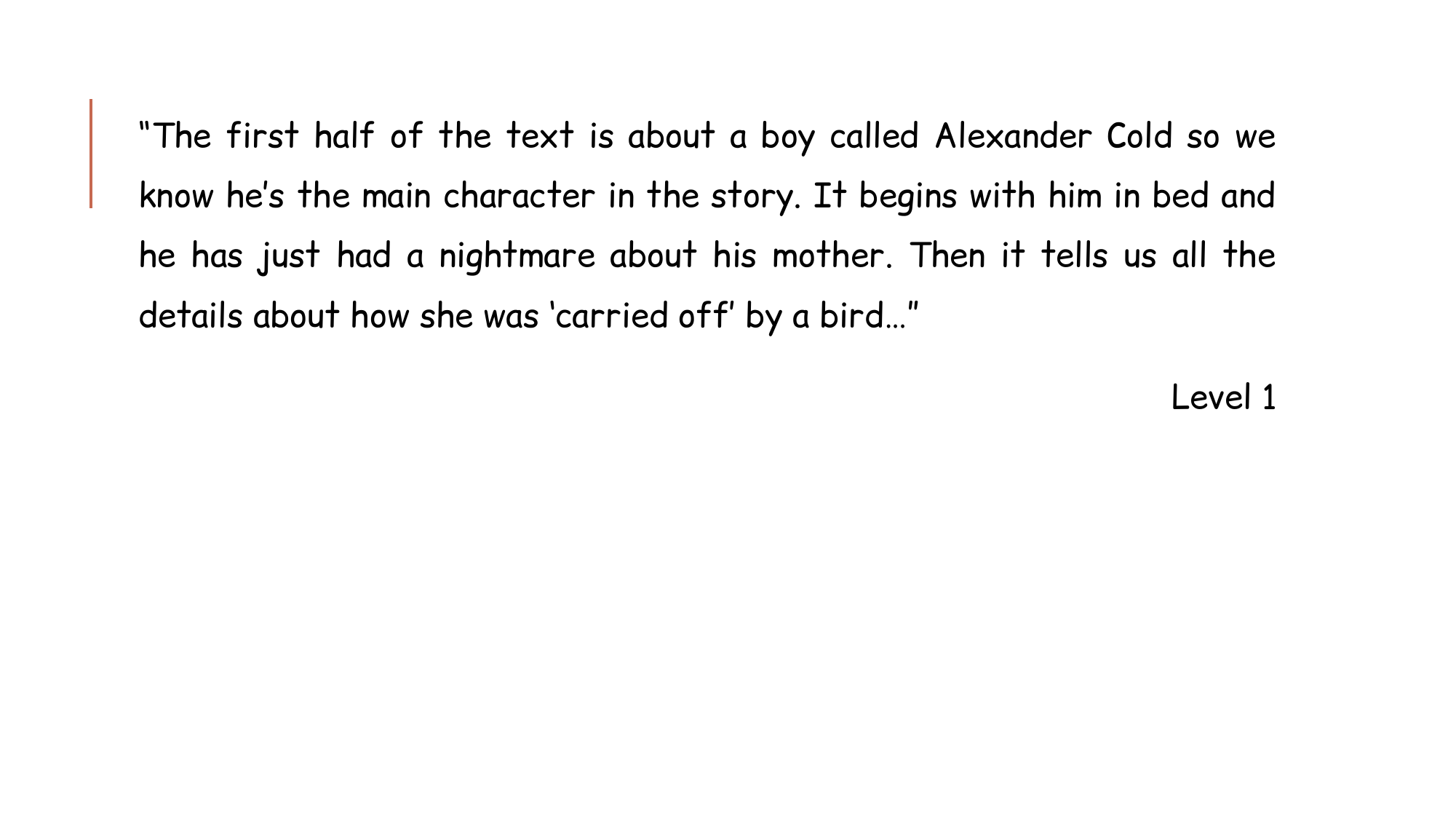

“The first half of the text is about a boy called Alexander Cold so we know he’s the main character in the story. It begins with him in bed and he has just had a nightmare about his mother. Then it tells us all the details about how she was ‘carried off’ by a bird…”
Level 1